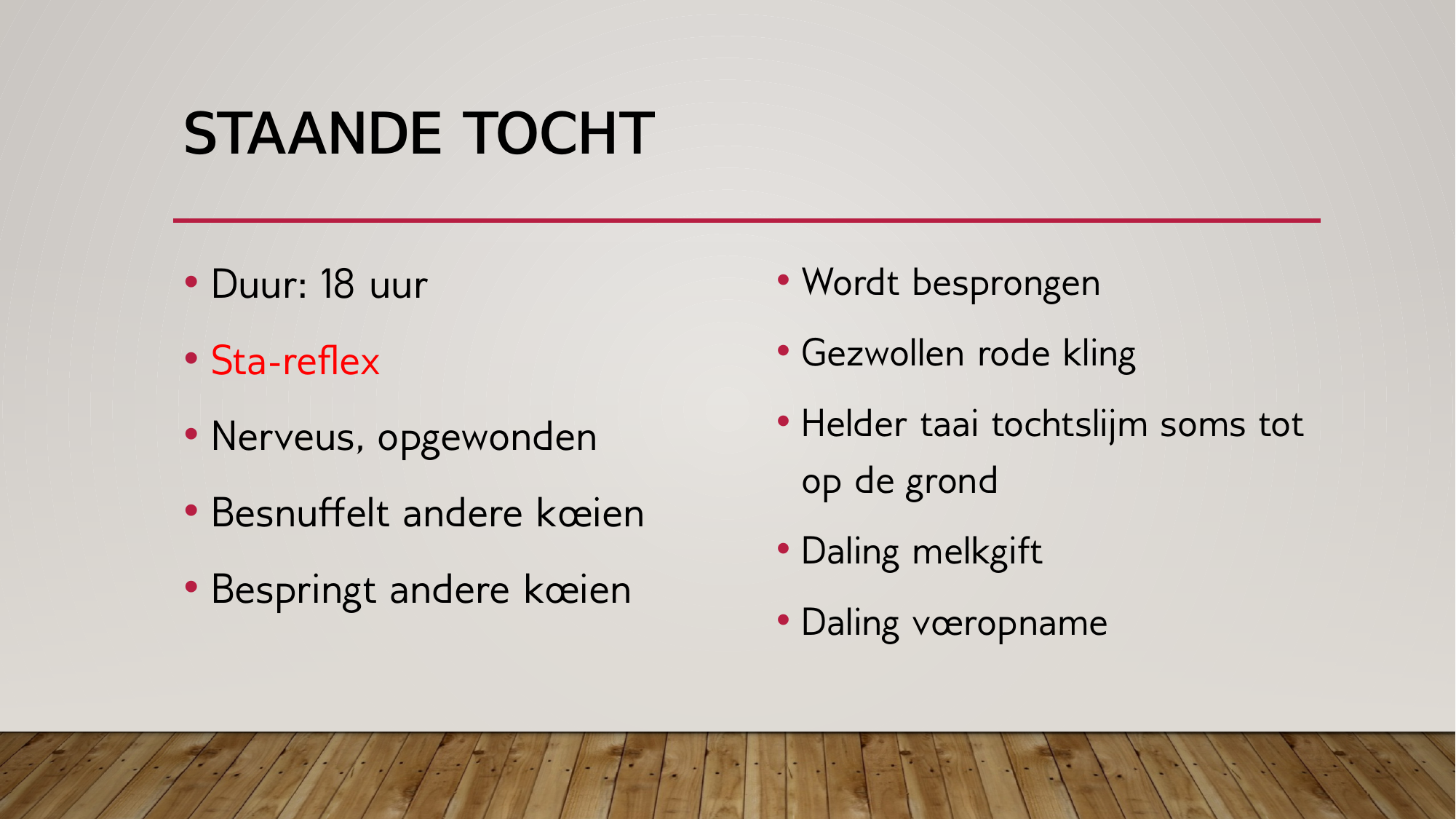

# Staande tocht
Duur: 18 uur
Sta-reflex
Nerveus, opgewonden
Besnuffelt andere koeien
Bespringt andere koeien
Wordt besprongen
Gezwollen rode kling
Helder taai tochtslijm soms tot op de grond
Daling melkgift
Daling voeropname